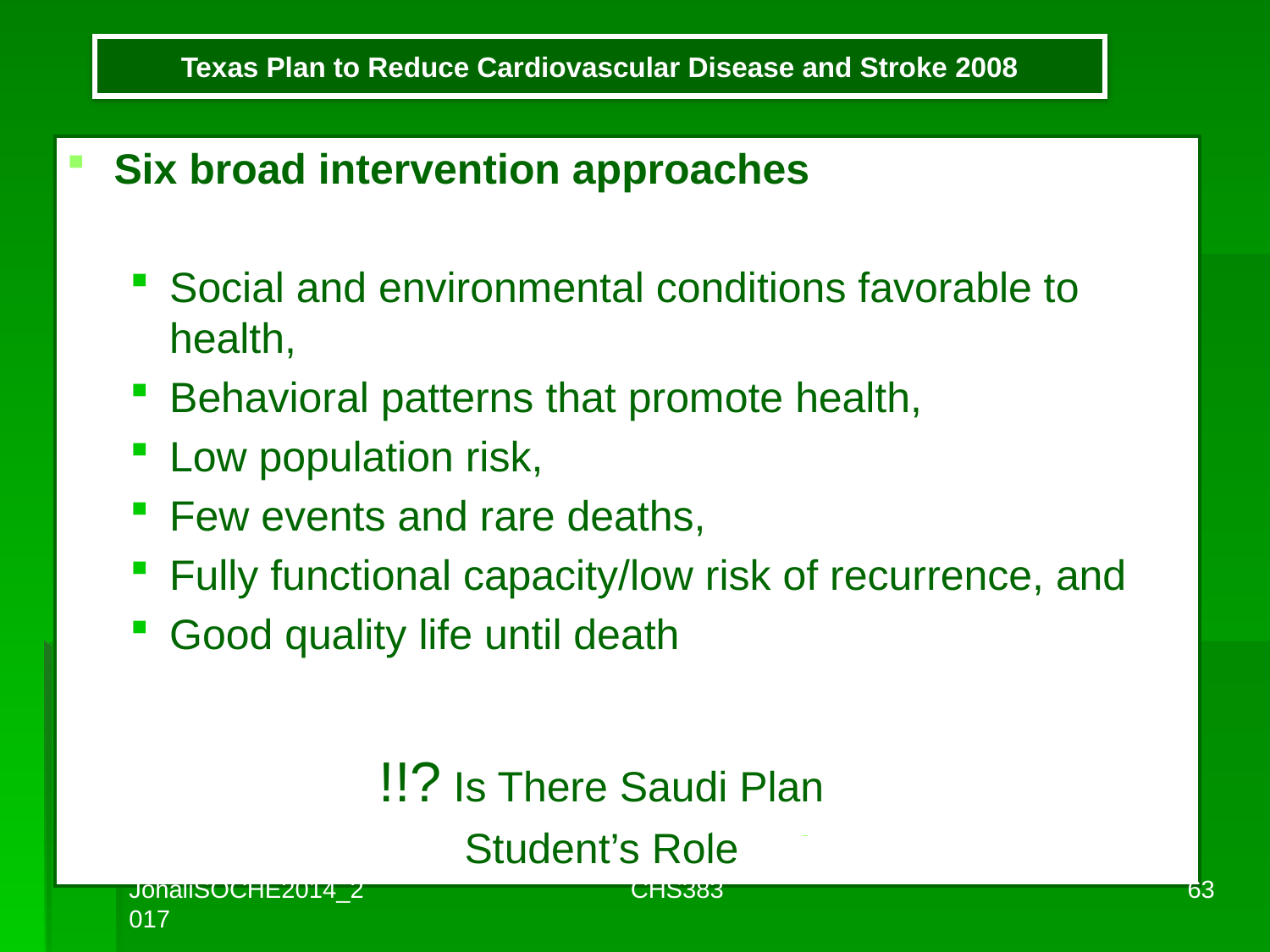

# Texas Plan to Reduce Cardiovascular Disease and Stroke 2008
Six broad intervention approaches

Social and environmental conditions favorable to health,
Behavioral patterns that promote health,
Low population risk,
Few events and rare deaths,
Fully functional capacity/low risk of recurrence, and
Good quality life until death

Is There Saudi Plan ?!!
Student’s Role
Texas Council on Cardiovascular Disease and Stroke
  2008 Legislative Report

JohaliSOCHE2014_2017
CHS383
63